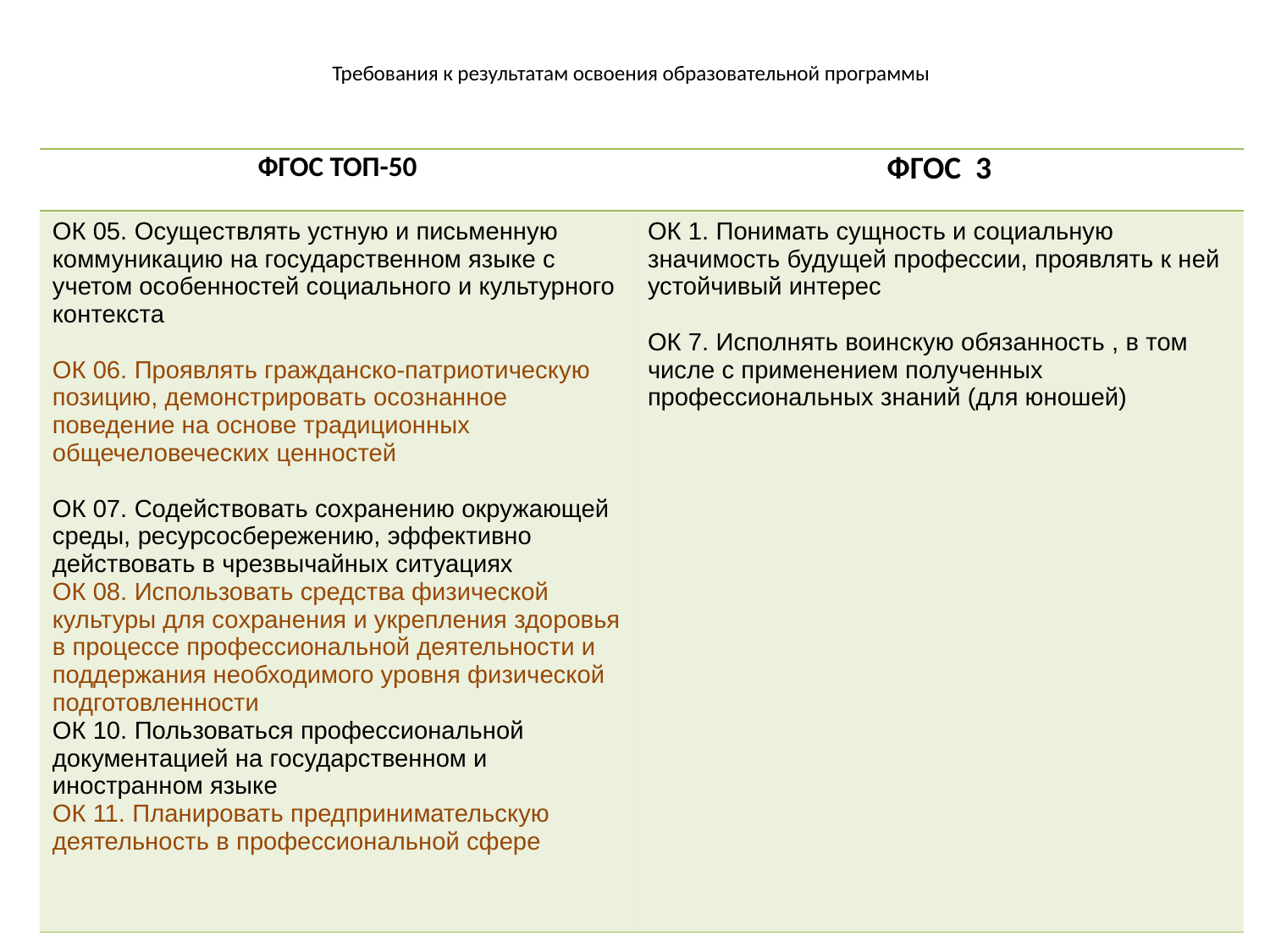

# Требования к результатам освоения образовательной программы
| ФГОС ТОП-50 | ФГОС 3 |
| --- | --- |
| ОК 05. Осуществлять устную и письменную коммуникацию на государственном языке с учетом особенностей социального и культурного контекста ОК 06. Проявлять гражданско-патриотическую позицию, демонстрировать осознанное поведение на основе традиционных общечеловеческих ценностей ОК 07. Содействовать сохранению окружающей среды, ресурсосбережению, эффективно действовать в чрезвычайных ситуациях ОК 08. Использовать средства физической культуры для сохранения и укрепления здоровья в процессе профессиональной деятельности и поддержания необходимого уровня физической подготовленности ОК 10. Пользоваться профессиональной документацией на государственном и иностранном языке ОК 11. Планировать предпринимательскую деятельность в профессиональной сфере | ОК 1. Понимать сущность и социальную значимость будущей профессии, проявлять к ней устойчивый интерес ОК 7. Исполнять воинскую обязанность , в том числе с применением полученных профессиональных знаний (для юношей) |
|  |  |
| --- | --- |